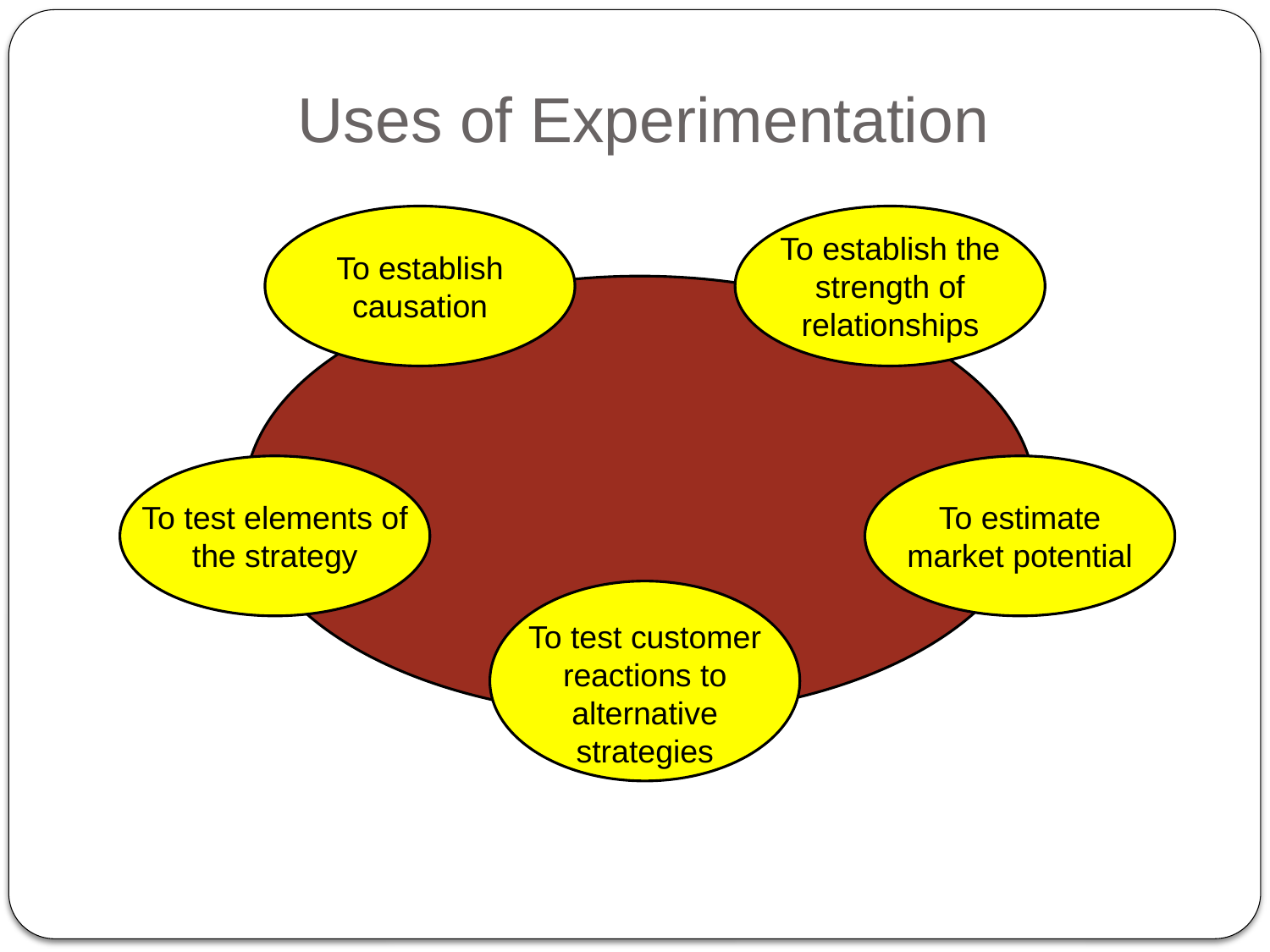

Uses of Experimentation

To establish the strength of relationships
To establish causation

To test elements of the strategy
To estimate market potential

To test customer reactions to alternative strategies